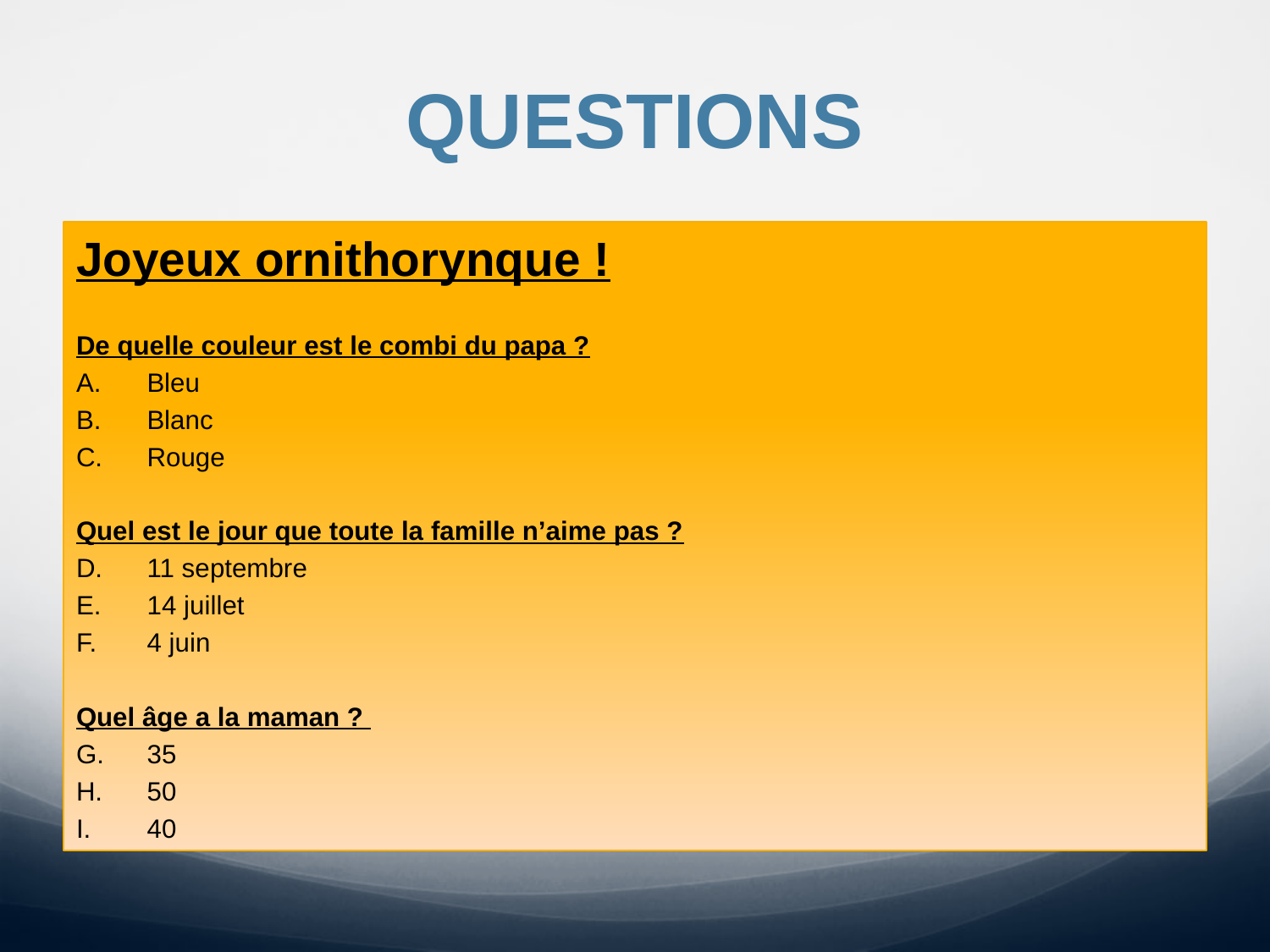

# Questions
Joyeux ornithorynque !

De quelle couleur est le combi du papa ?
Bleu
Blanc
Rouge

Quel est le jour que toute la famille n’aime pas ?
11 septembre
14 juillet
4 juin

Quel âge a la maman ?
35
50
40